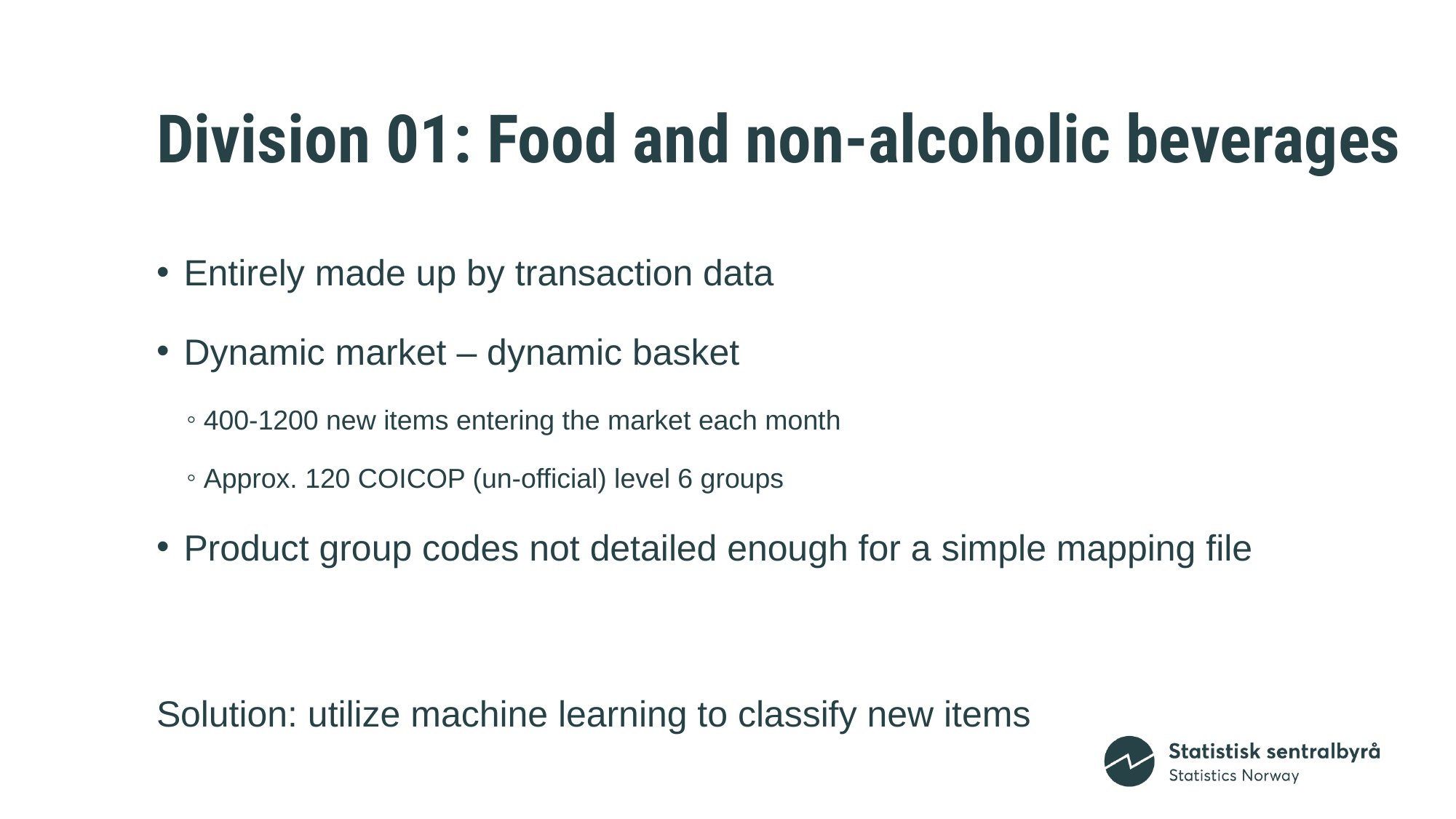

# Division 01: Food and non-alcoholic beverages
Entirely made up by transaction data
Dynamic market – dynamic basket
400-1200 new items entering the market each month
Approx. 120 COICOP (un-official) level 6 groups
Product group codes not detailed enough for a simple mapping file

Solution: utilize machine learning to classify new items